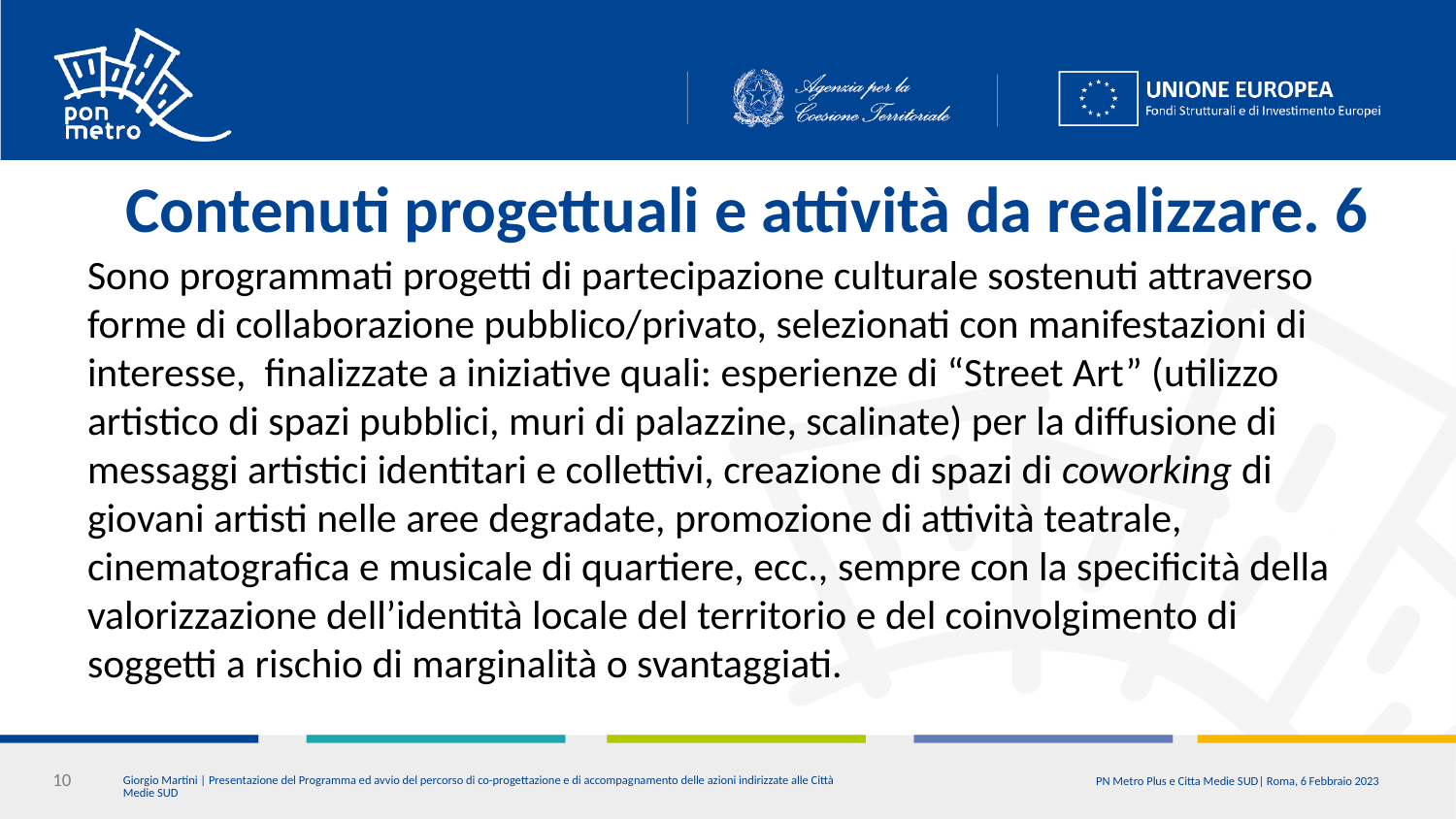

# Contenuti progettuali e attività da realizzare. 6
Sono programmati progetti di partecipazione culturale sostenuti attraverso forme di collaborazione pubblico/privato, selezionati con manifestazioni di interesse,  finalizzate a iniziative quali: esperienze di “Street Art” (utilizzo artistico di spazi pubblici, muri di palazzine, scalinate) per la diffusione di messaggi artistici identitari e collettivi, creazione di spazi di coworking di giovani artisti nelle aree degradate, promozione di attività teatrale, cinematografica e musicale di quartiere, ecc., sempre con la specificità della valorizzazione dell’identità locale del territorio e del coinvolgimento di soggetti a rischio di marginalità o svantaggiati.